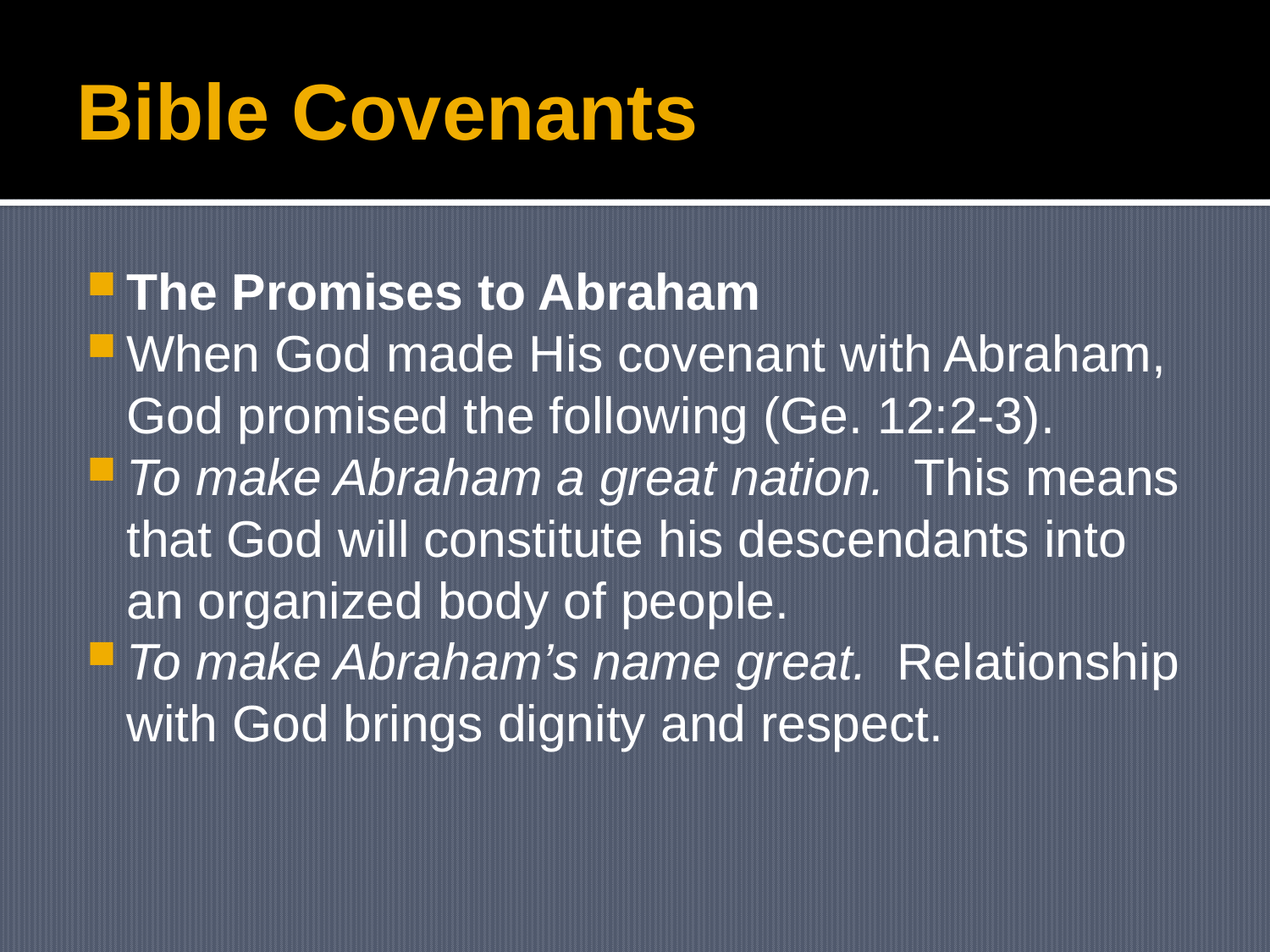

# Bible Covenants
The Promises to Abraham
When God made His covenant with Abraham, God promised the following (Ge. 12:2-3).
To make Abraham a great nation.  This means that God will constitute his descendants into an organized body of people.
To make Abraham’s name great.  Relationship with God brings dignity and respect.